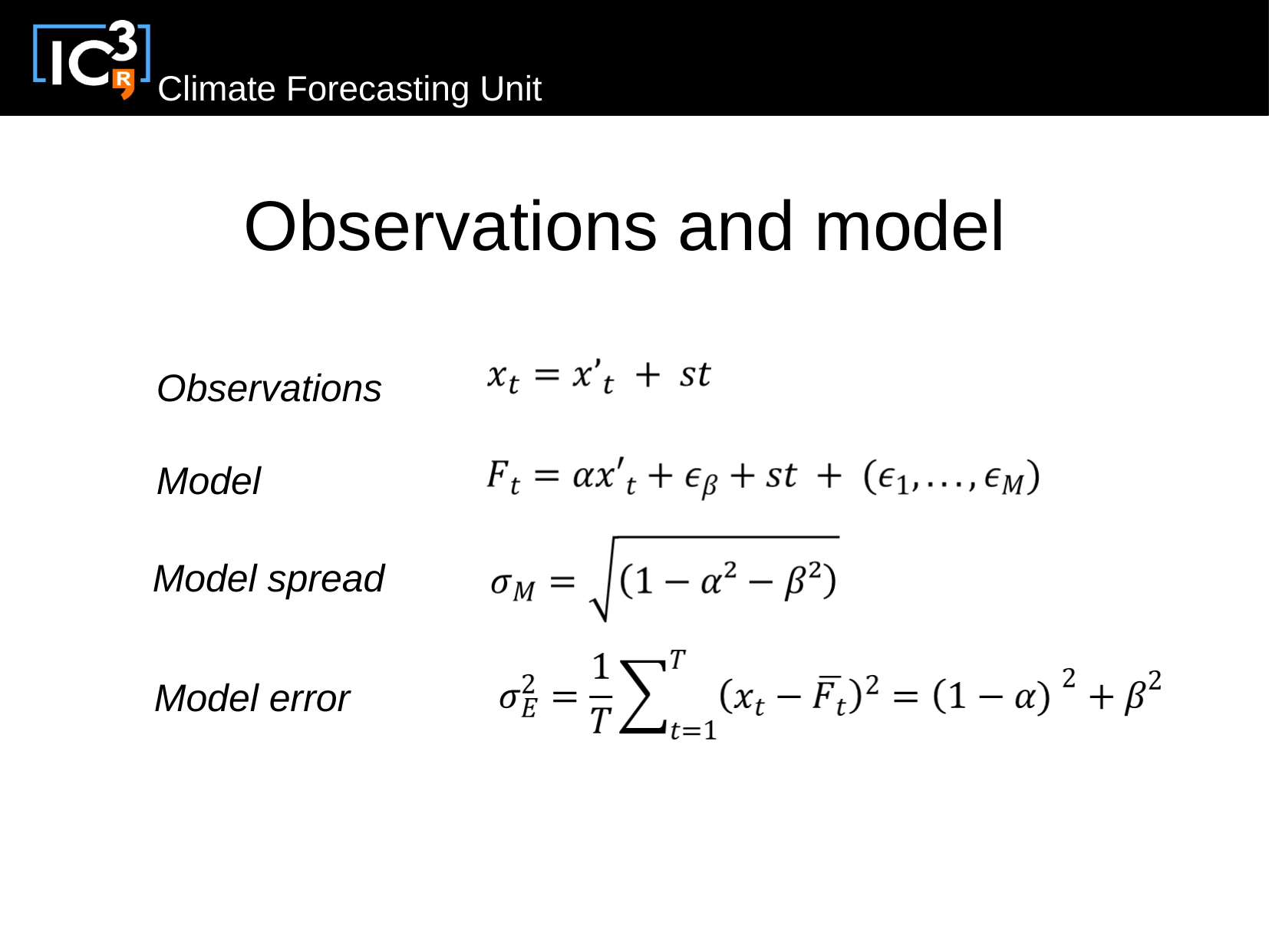

Observations and model

Observations

Model

Model spread

Model error